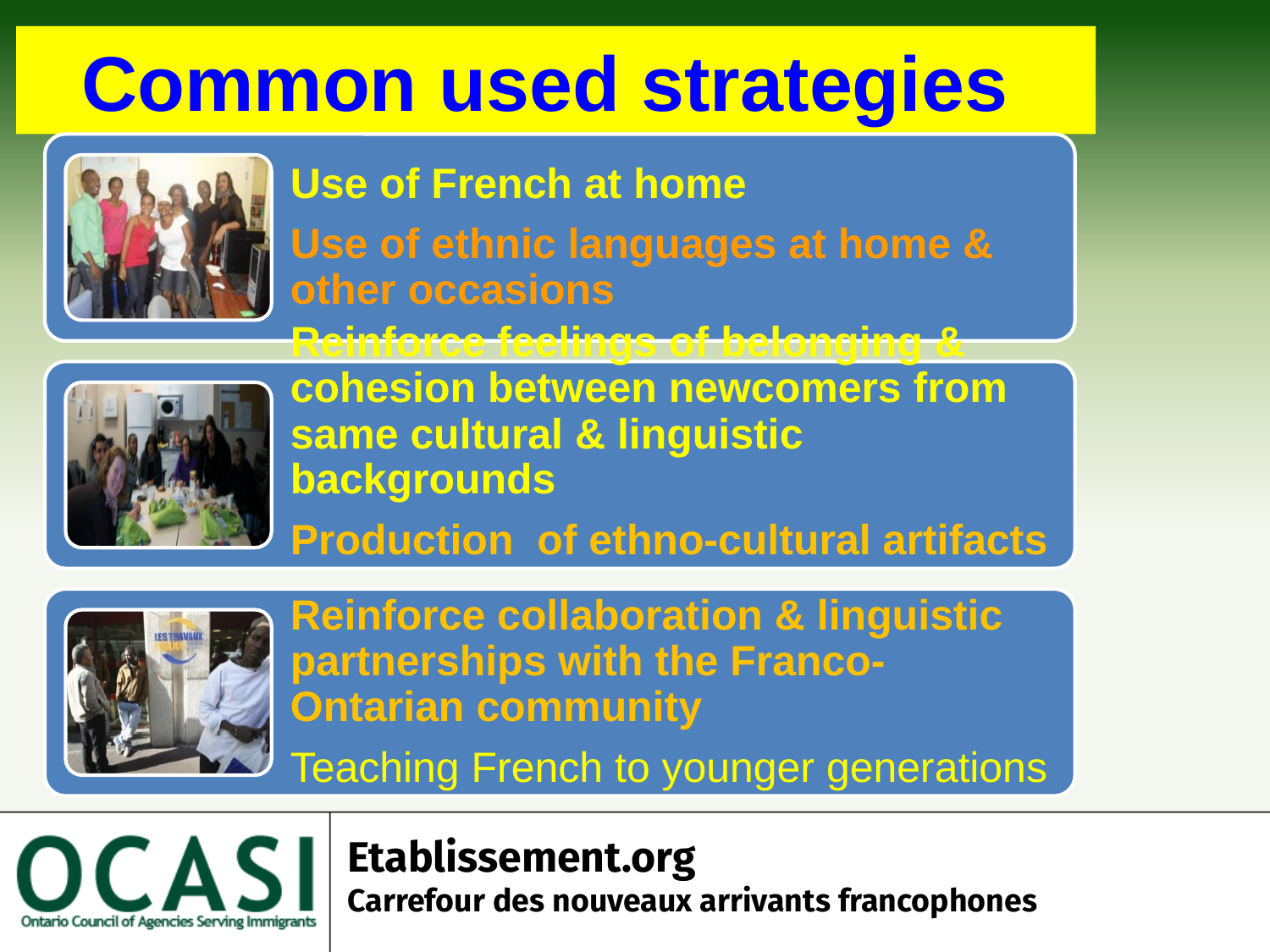

Common used strategies
Use of French at home
Use of ethnic languages at home & other occasions
Reinforce feelings of belonging & cohesion between newcomers from same cultural & linguistic backgrounds
Production  of ethno-cultural artifacts
Reinforce collaboration & linguistic partnerships with the Franco-Ontarian community
Teaching French to younger generations

Etablissement.org
Carrefour des nouveaux arrivants francophones